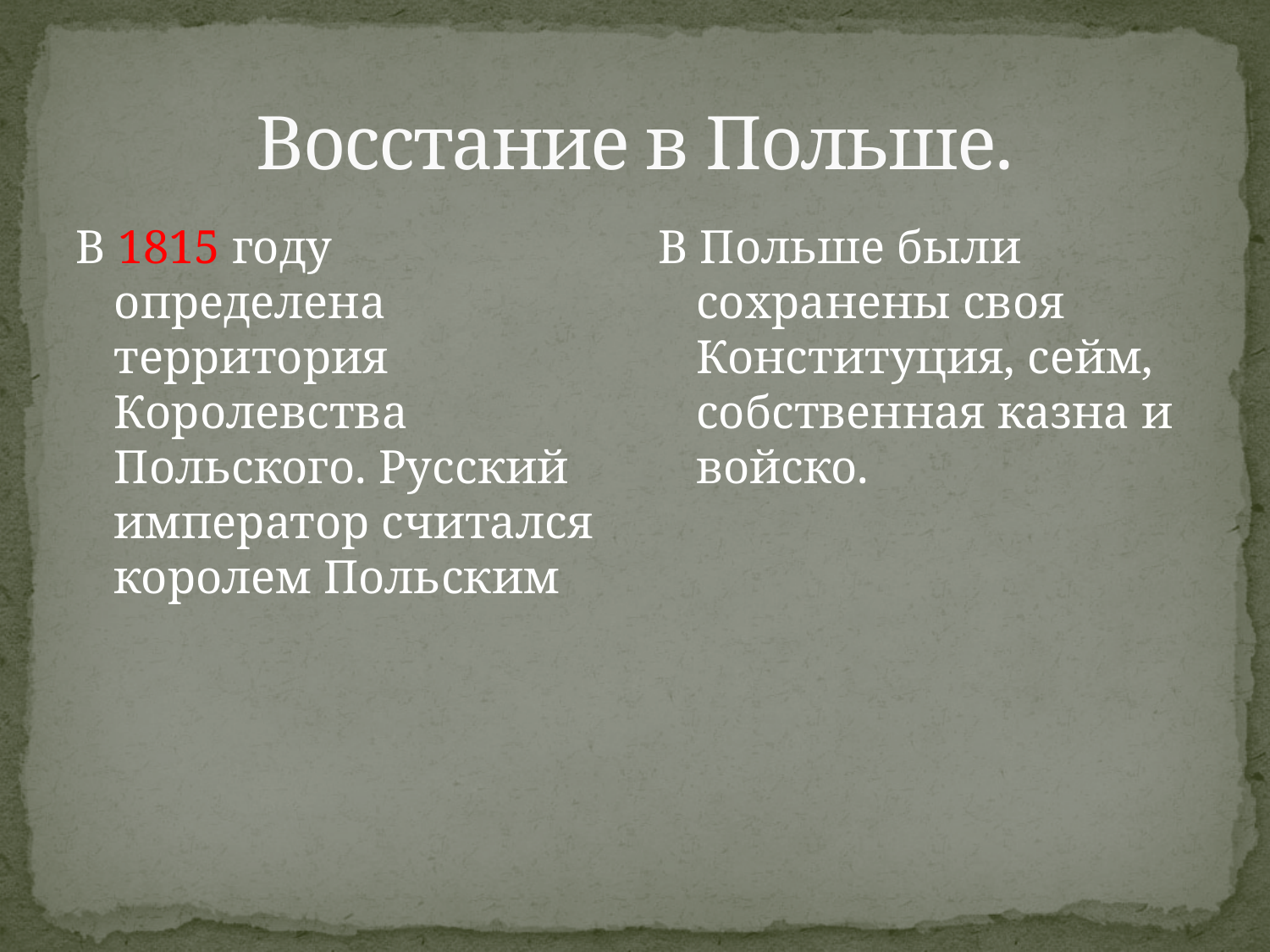

# Восстание в Польше.
В 1815 году определена территория Королевства Польского. Русский император считался королем Польским
В Польше были сохранены своя Конституция, сейм, собственная казна и войско.